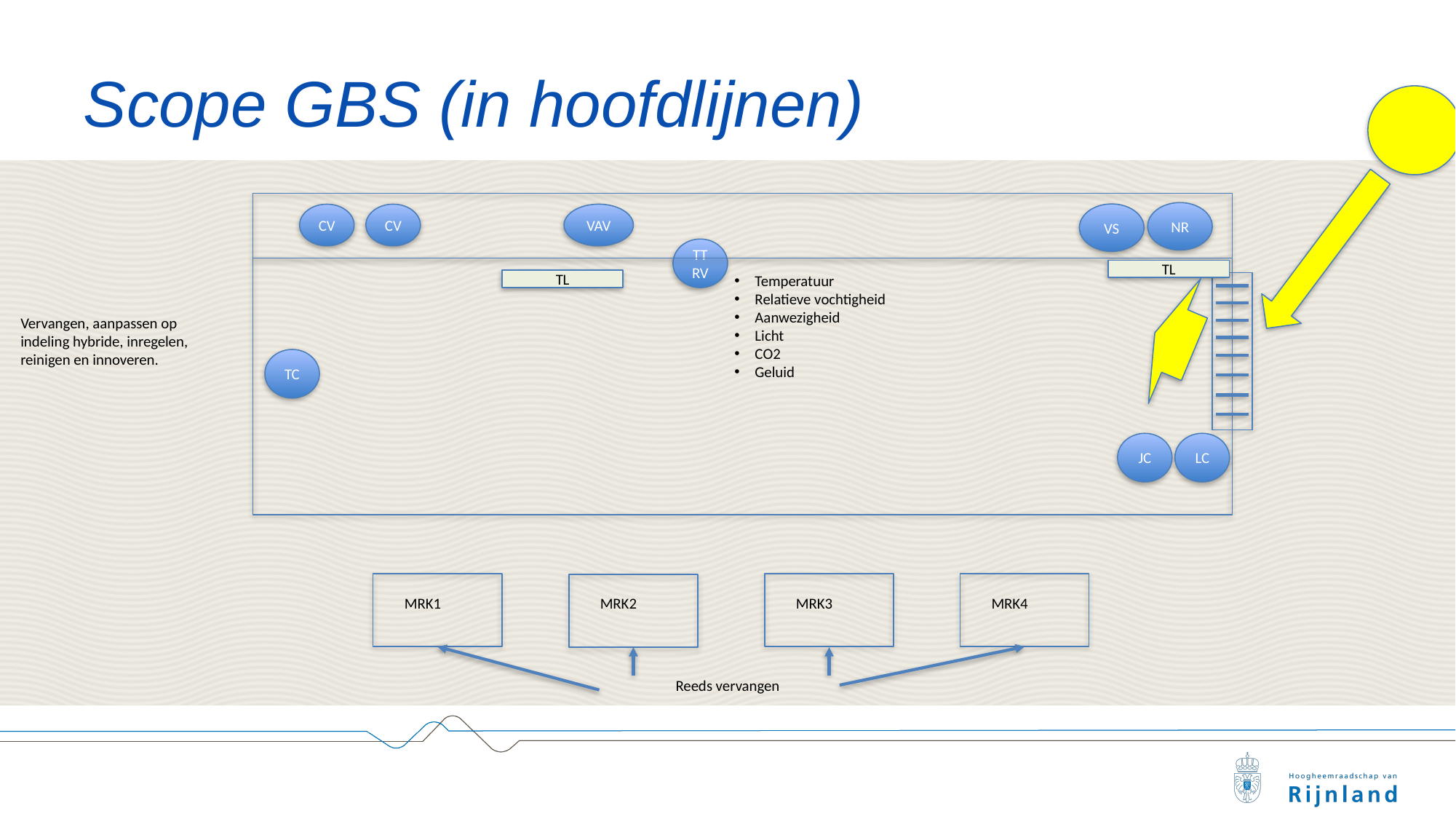

# Scope GBS (in hoofdlijnen)

NR
VS
CV
CV
VAV
TT RV

TL
Temperatuur
Relatieve vochtigheid
Aanwezigheid
Licht
CO2
Geluid
TL

Vervangen, aanpassen op indeling hybride, inregelen, reinigen en innoveren.

TC
JC
LC

MRK1
MRK3
MRK4
MRK2
Reeds vervangen